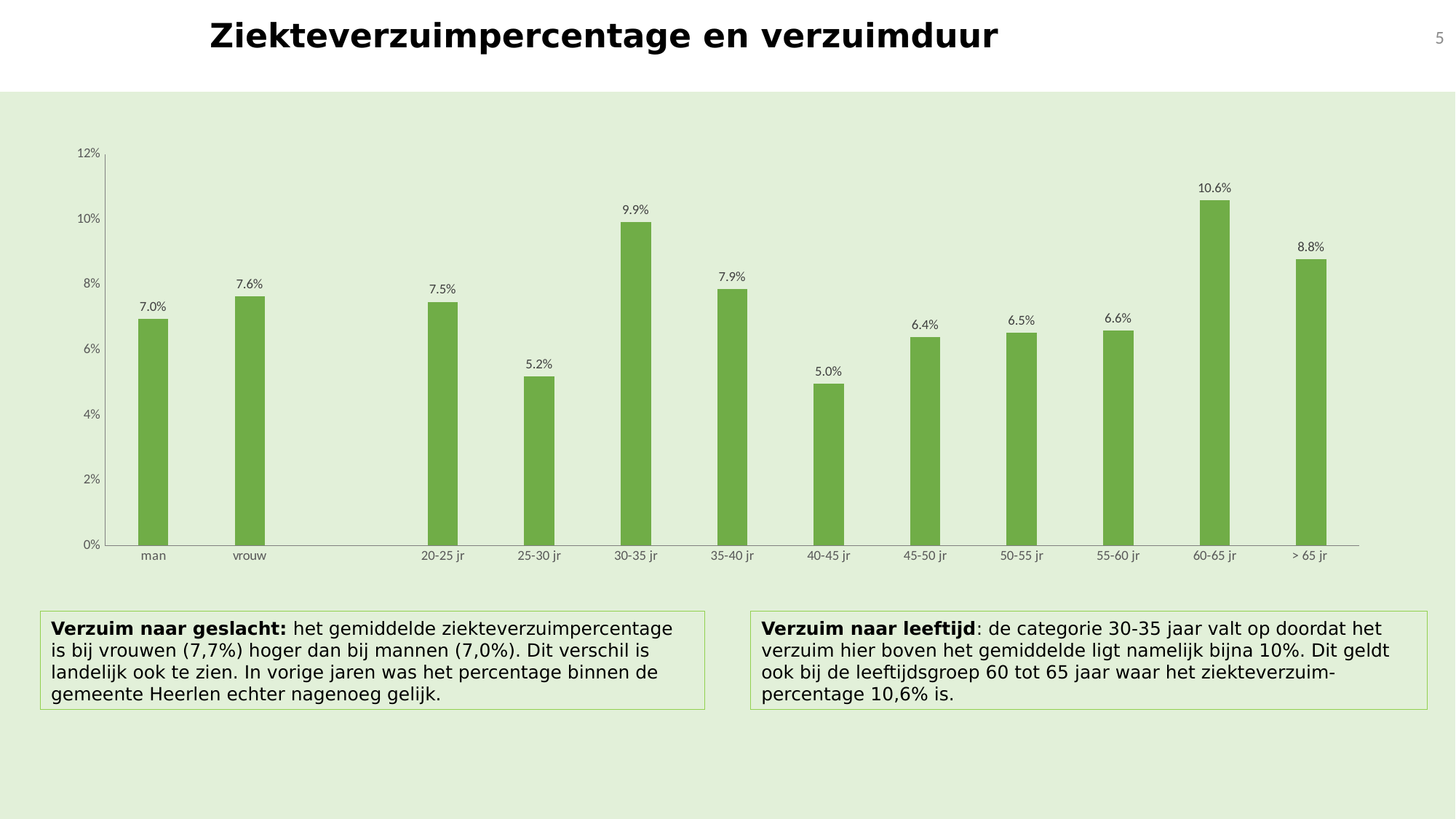

# Ziekteverzuimpercentage en verzuimduur
5

### Chart

| Category |
|---|

### Chart

| Category |  |
|---|---|
| man | 0.0695 |
| vrouw | 0.0765 |
|  | None |
| 20-25 jr | 0.0748 |
| 25-30 jr | 0.052 |
| 30-35 jr | 0.0992 |
| 35-40 jr | 0.0786 |
| 40-45 jr | 0.0497 |
| 45-50 jr | 0.064 |
| 50-55 jr | 0.0653 |
| 55-60 jr | 0.066 |
| 60-65 jr | 0.1059 |
| > 65 jr  | 0.0878 |
Verzuim naar geslacht: het gemiddelde ziekteverzuimpercentage is bij vrouwen (7,7%) hoger dan bij mannen (7,0%). Dit verschil is landelijk ook te zien. In vorige jaren was het percentage binnen de gemeente Heerlen echter nagenoeg gelijk.
Verzuim naar leeftijd: de categorie 30-35 jaar valt op doordat het verzuim hier boven het gemiddelde ligt namelijk bijna 10%. Dit geldt ook bij de leeftijdsgroep 60 tot 65 jaar waar het ziekteverzuim-percentage 10,6% is.